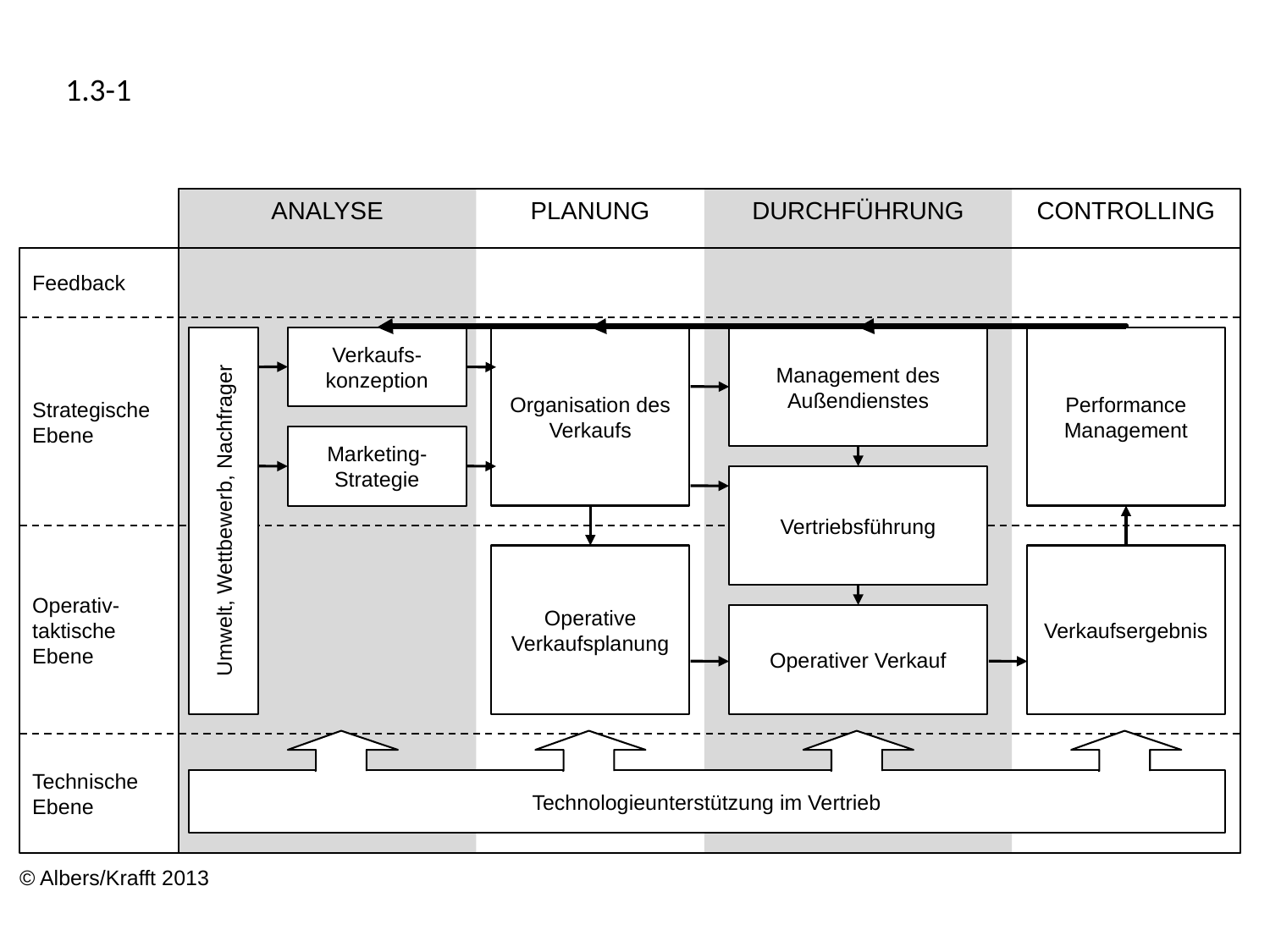

1.3-1
ANALYSE

PLANUNG
DURCHFÜHRUNG
CONTROLLING
Feedback

Strategische
Ebene
Umwelt, Wettbewerb, Nachfrager
Verkaufs-
konzeption
Organisation des Verkaufs
Management des Außendienstes
Performance Management
Marketing-
Strategie
Vertriebsführung
Operativ-
taktische
Ebene
Operative Verkaufsplanung
Verkaufsergebnis
Operativer Verkauf

Technische
Ebene
Technologieunterstützung im Vertrieb
© Albers/Krafft 2013